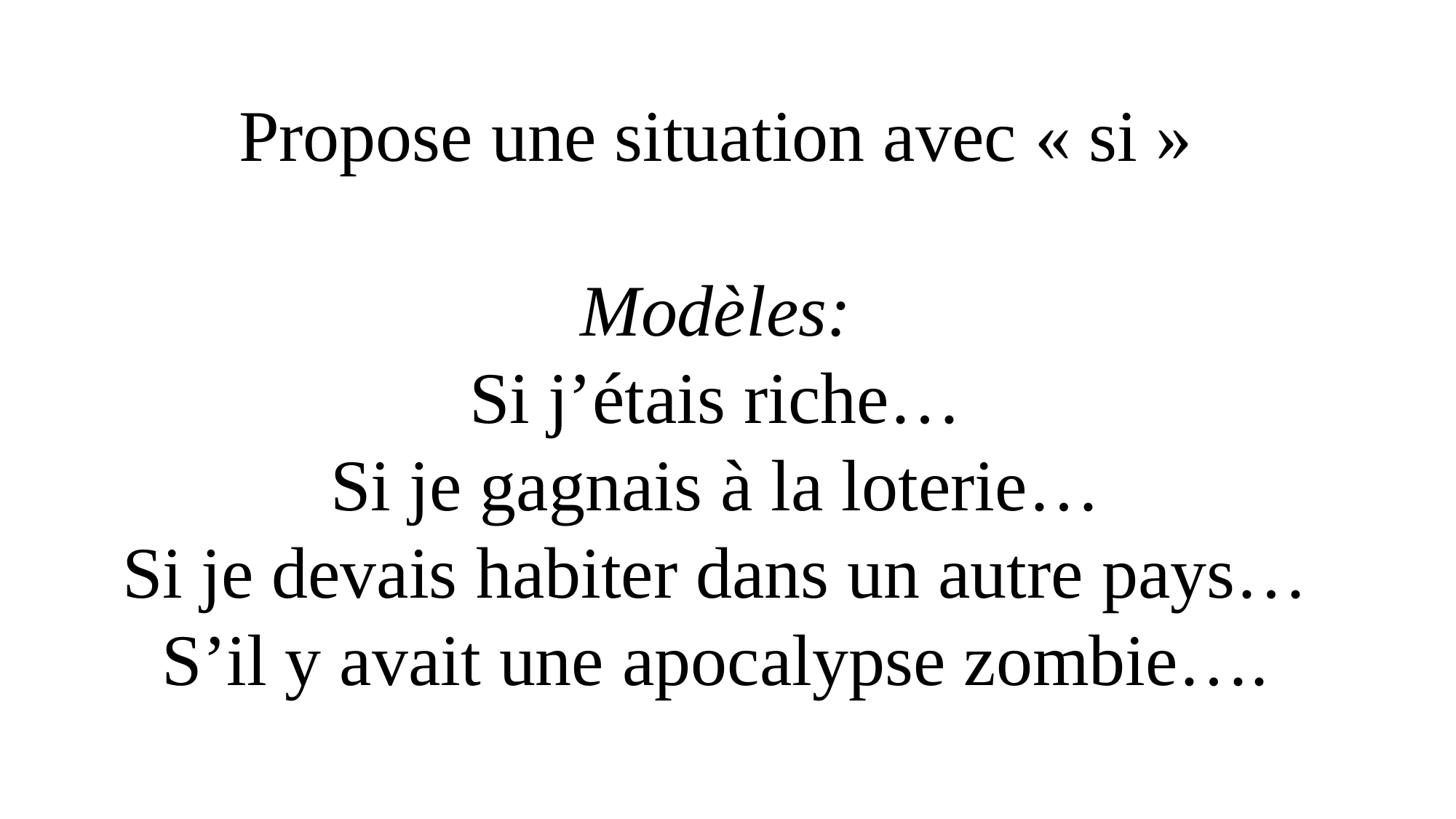

Propose une situation avec « si »

Modèles:
Si j’étais riche…
Si je gagnais à la loterie…
Si je devais habiter dans un autre pays…
S’il y avait une apocalypse zombie….